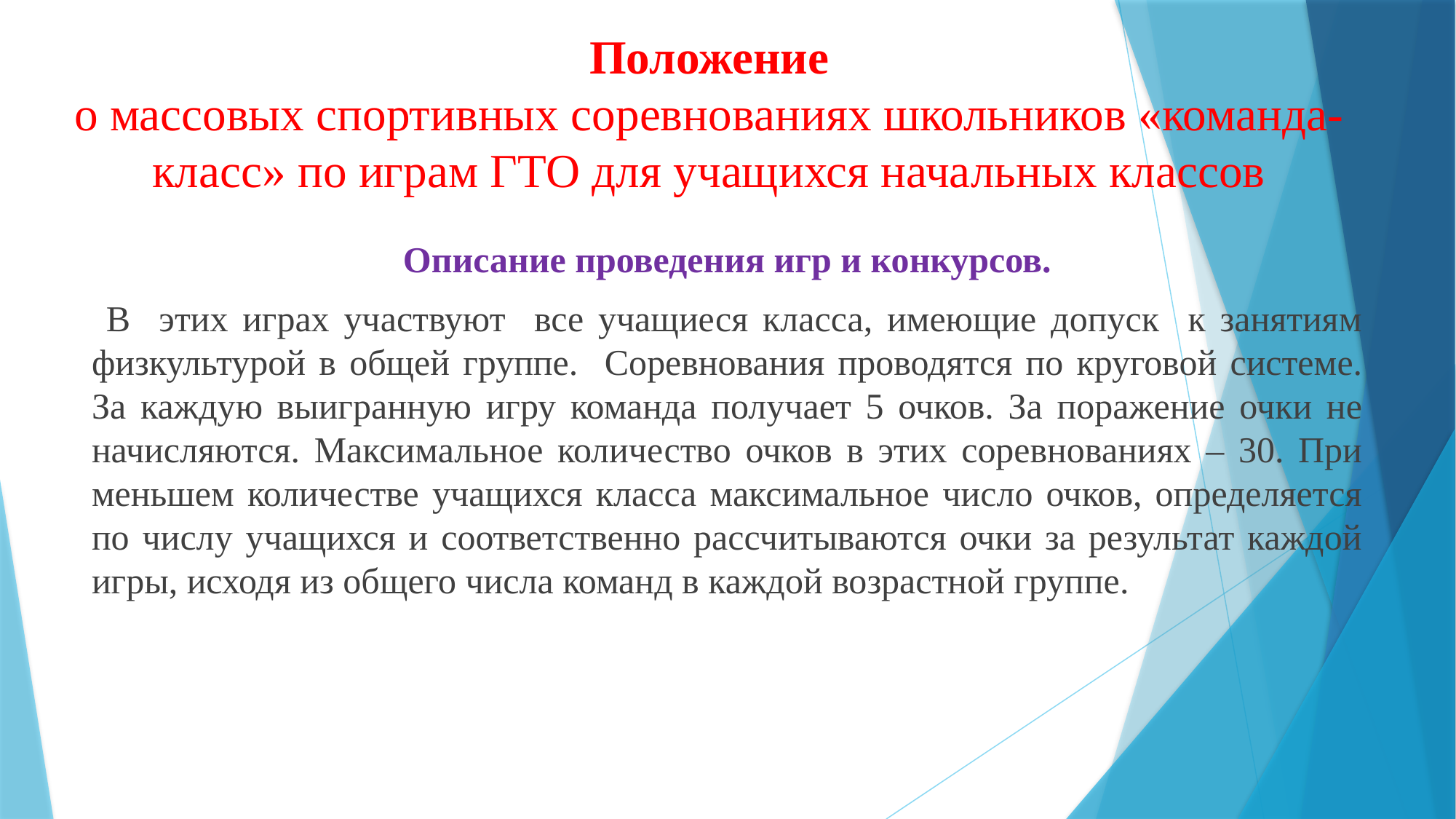

# Положение о массовых спортивных соревнованиях школьников «команда-класс» по играм ГТО для учащихся начальных классов
Описание проведения игр и конкурсов.
 В  этих играх участвуют  все учащиеся класса, имеющие допуск  к занятиям физкультурой в общей группе.  Соревнования проводятся по круговой системе. За каждую выигранную игру команда получает 5 очков. За поражение очки не начисляются. Максимальное количество очков в этих соревнованиях – 30. При меньшем количестве учащихся класса максимальное число очков, определяется по числу учащихся и соответственно рассчитываются очки за результат каждой игры, исходя из общего числа команд в каждой возрастной группе.